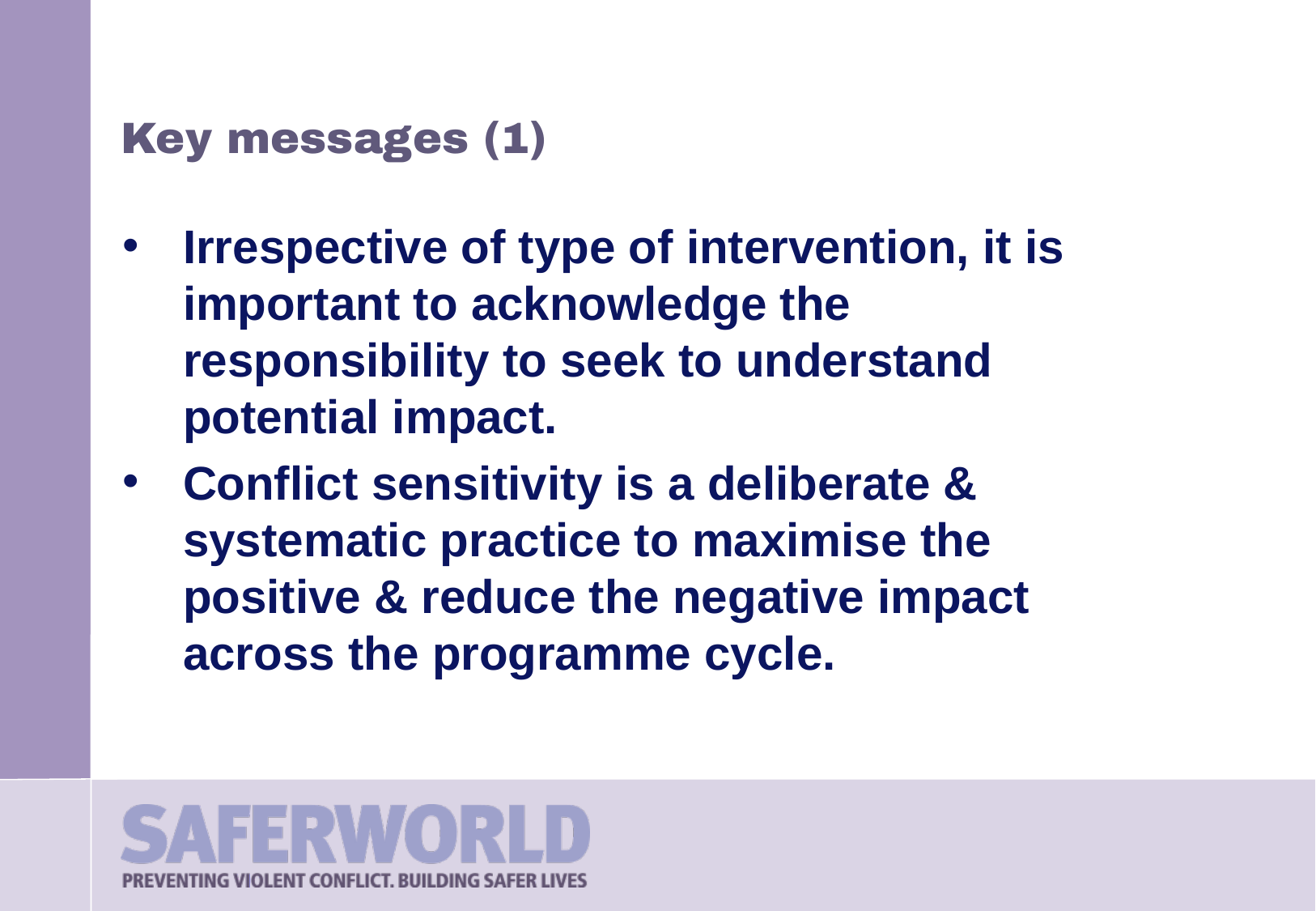

# Key messages (1)
Irrespective of type of intervention, it is important to acknowledge the responsibility to seek to understand potential impact.
Conflict sensitivity is a deliberate & systematic practice to maximise the positive & reduce the negative impact across the programme cycle.